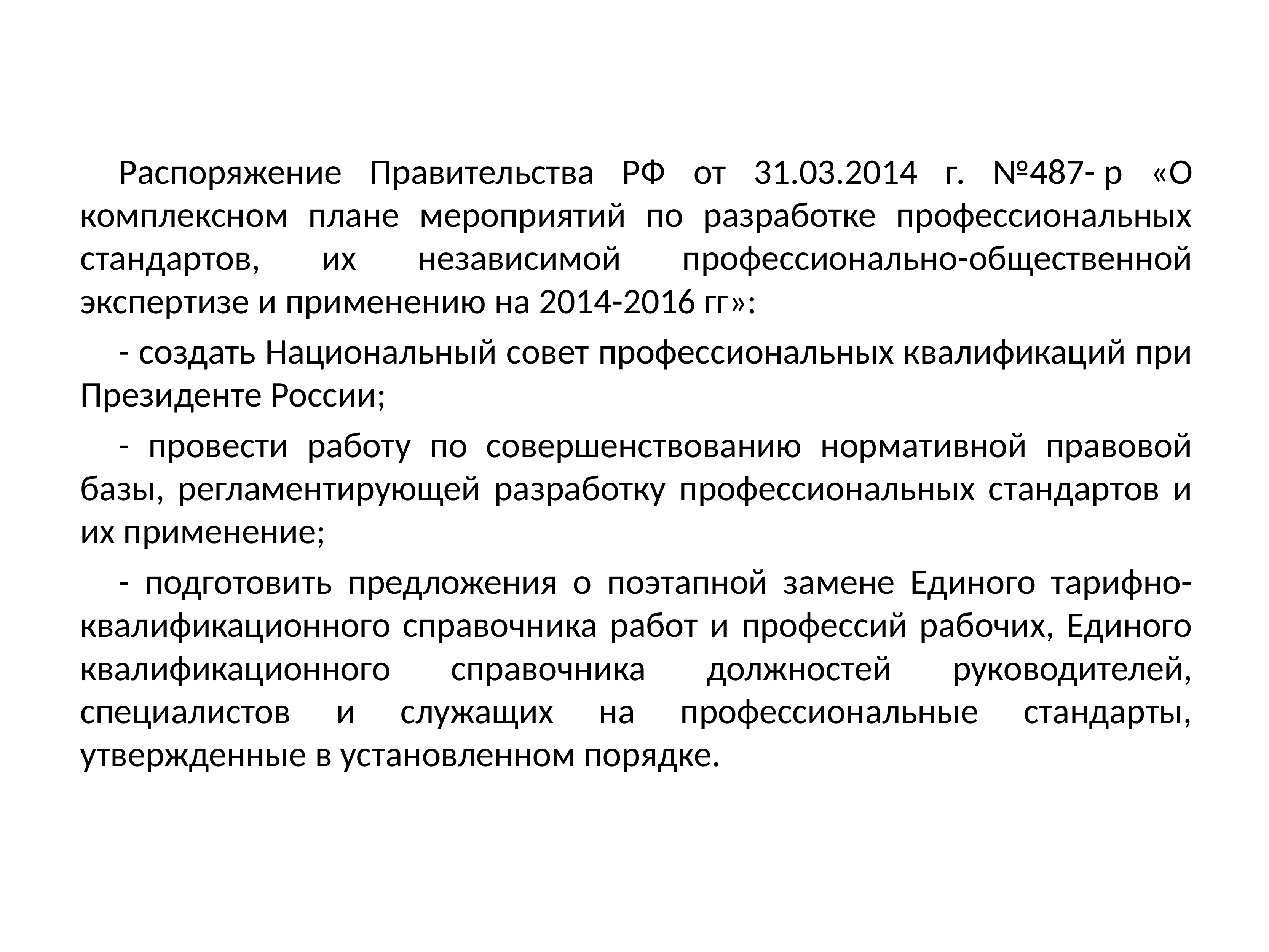

Распоряжение Правительства РФ от 31.03.2014 г. №487- р «О комплексном плане мероприятий по разработке профессиональных стандартов, их независимой профессионально-общественной экспертизе и применению на 2014-2016 гг»:
- создать Национальный совет профессиональных квалификаций при Президенте России;
- провести работу по совершенствованию нормативной правовой базы, регламентирующей разработку профессиональных стандартов и их применение;
- подготовить предложения о поэтапной замене Единого тарифно-квалификационного справочника работ и профессий рабочих, Единого квалификационного справочника должностей руководителей, специалистов и служащих на профессиональные стандарты, утвержденные в установленном порядке.